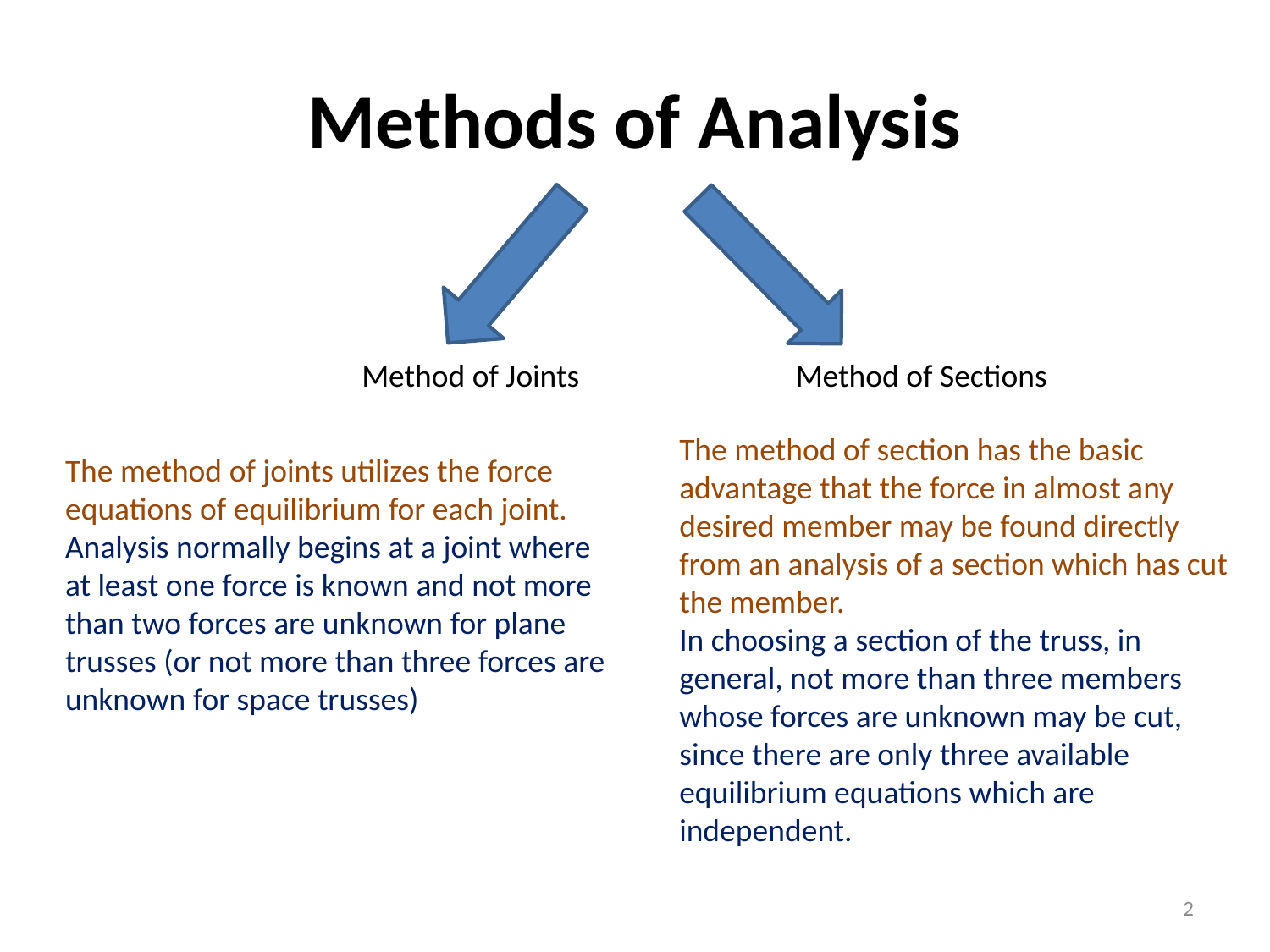

# Methods of Analysis

Method of Joints
Method of Sections
The method of section has the basic advantage that the force in almost any desired member may be found directly from an analysis of a section which has cut the member.
In choosing a section of the truss, in general, not more than three members whose forces are unknown may be cut, since there are only three available equilibrium equations which are independent.
The method of joints utilizes the force equations of equilibrium for each joint.
Analysis normally begins at a joint where at least one force is known and not more than two forces are unknown for plane trusses (or not more than three forces are unknown for space trusses)
2